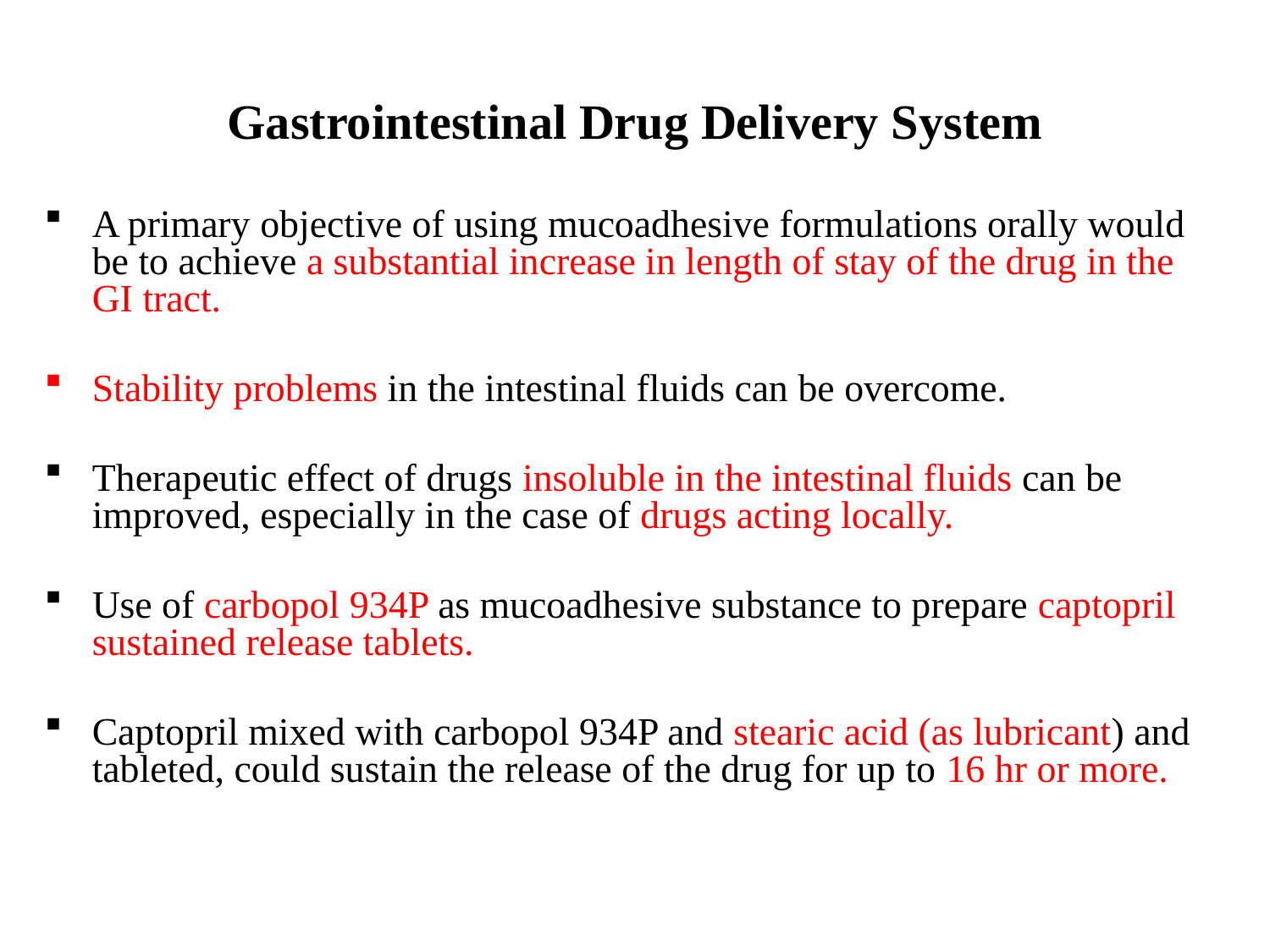

# Gastrointestinal Drug Delivery System
A primary objective of using mucoadhesive formulations orally would be to achieve a substantial increase in length of stay of the drug in the GI tract.

Stability problems in the intestinal fluids can be overcome.

Therapeutic effect of drugs insoluble in the intestinal fluids can be improved, especially in the case of drugs acting locally.

Use of carbopol 934P as mucoadhesive substance to prepare captopril sustained release tablets.

Captopril mixed with carbopol 934P and stearic acid (as lubricant) and tableted, could sustain the release of the drug for up to 16 hr or more.